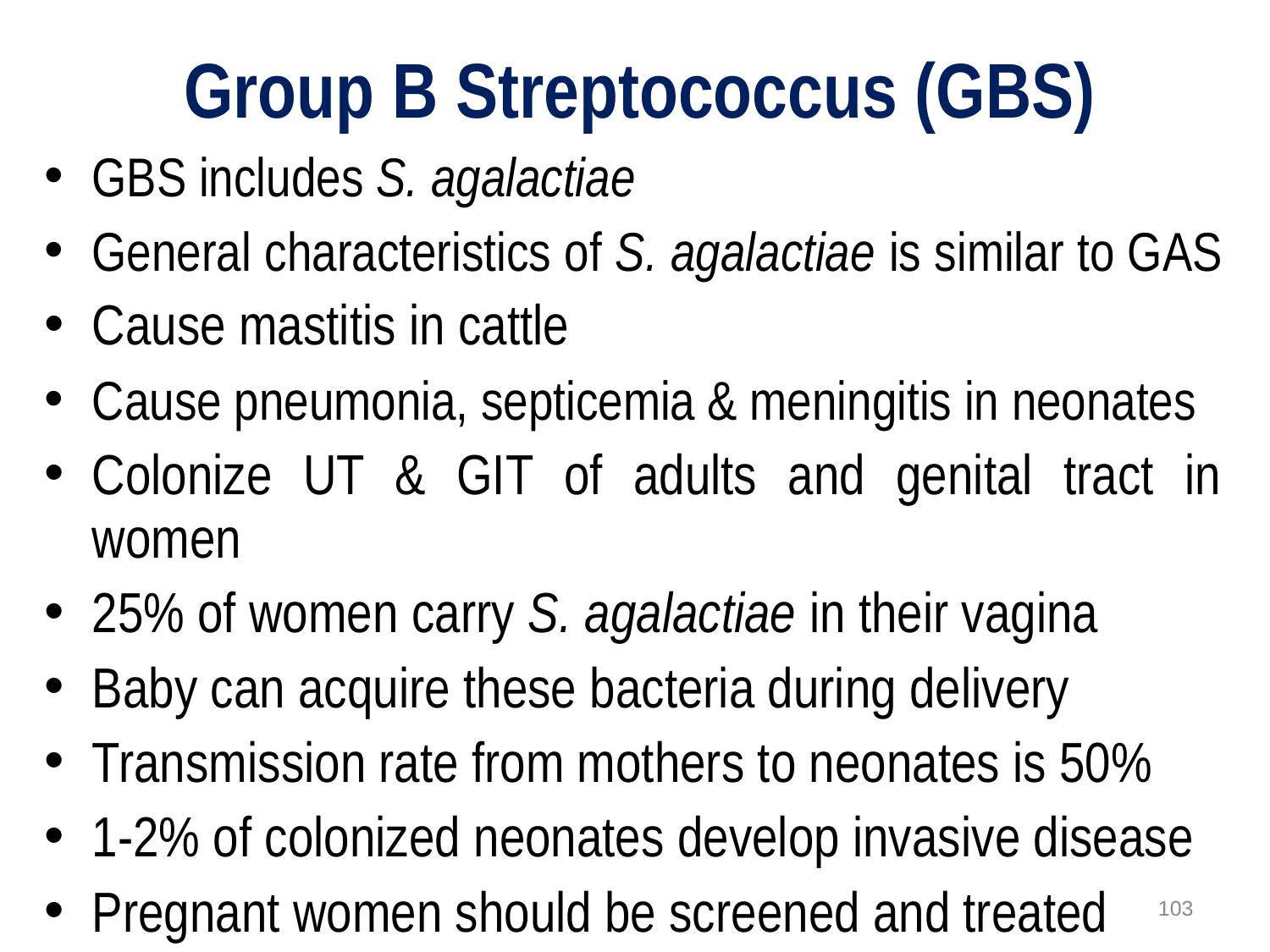

# Group B Streptococcus (GBS)
GBS includes S. agalactiae
General characteristics of S. agalactiae is similar to GAS
Cause mastitis in cattle
Cause pneumonia, septicemia & meningitis in neonates
Colonize UT & GIT of adults and genital tract in women
25% of women carry S. agalactiae in their vagina
Baby can acquire these bacteria during delivery
Transmission rate from mothers to neonates is 50%
1-2% of colonized neonates develop invasive disease
Pregnant women should be screened and treated

103